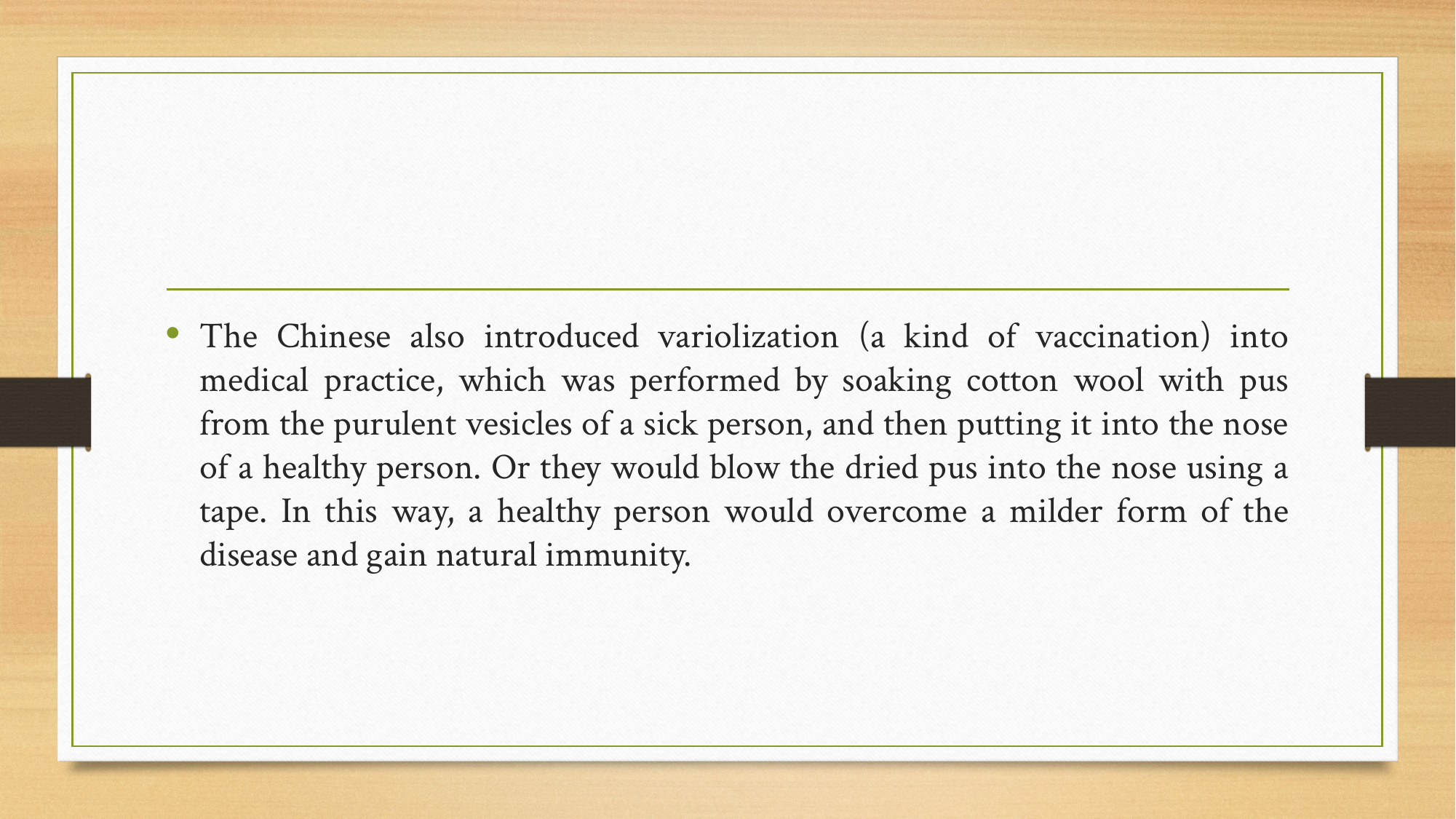

The Chinese also introduced variolization (a kind of vaccination) into medical practice, which was performed by soaking cotton wool with pus from the purulent vesicles of a sick person, and then putting it into the nose of a healthy person. Or they would blow the dried pus into the nose using a tape. In this way, a healthy person would overcome a milder form of the disease and gain natural immunity.